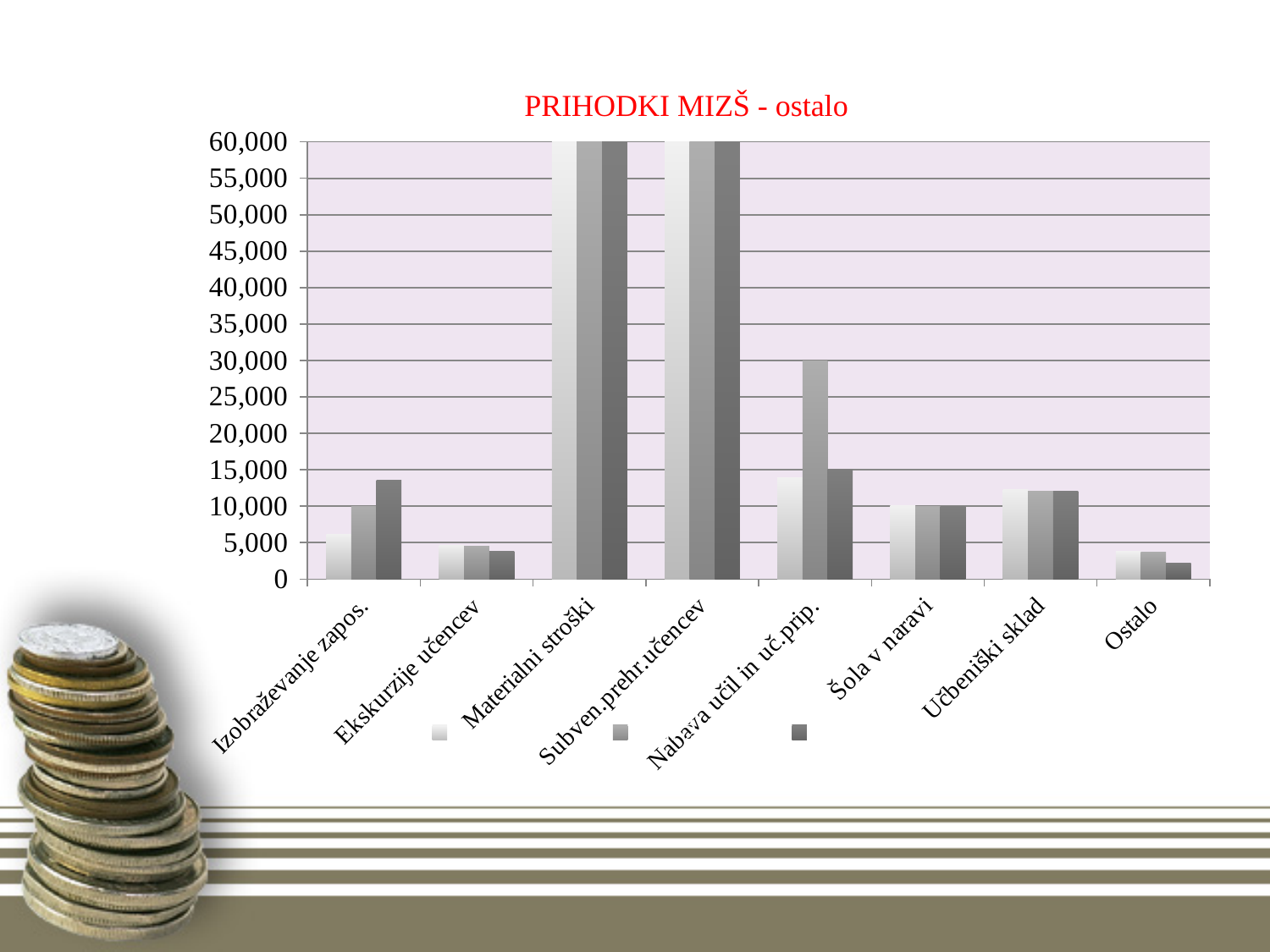

# PRIHODKI MIZŠ - ostalo

### Chart

| Category | Leto 2012 | Plan 2013 | Leto 2013 |
|---|---|---|---|
| Izobraževanje zapos. | 6134.0 | 10000.0 | 13599.0 |
| Ekskurzije učencev | 4638.0 | 4500.0 | 3854.0 |
| Materialni stroški | 106676.0 | 96000.0 | 91524.0 |
| Subven.prehr.učencev | 73252.0 | 82000.0 | 90086.0 |
| Nabava učil in uč.prip. | 13945.0 | 30000.0 | 15127.0 |
| Šola v naravi | 10079.0 | 10000.0 | 9948.0 |
| Učbeniški sklad | 12289.0 | 12000.0 | 12026.0 |
| Ostalo | 3751.0 | 3700.0 | 2184.0 |